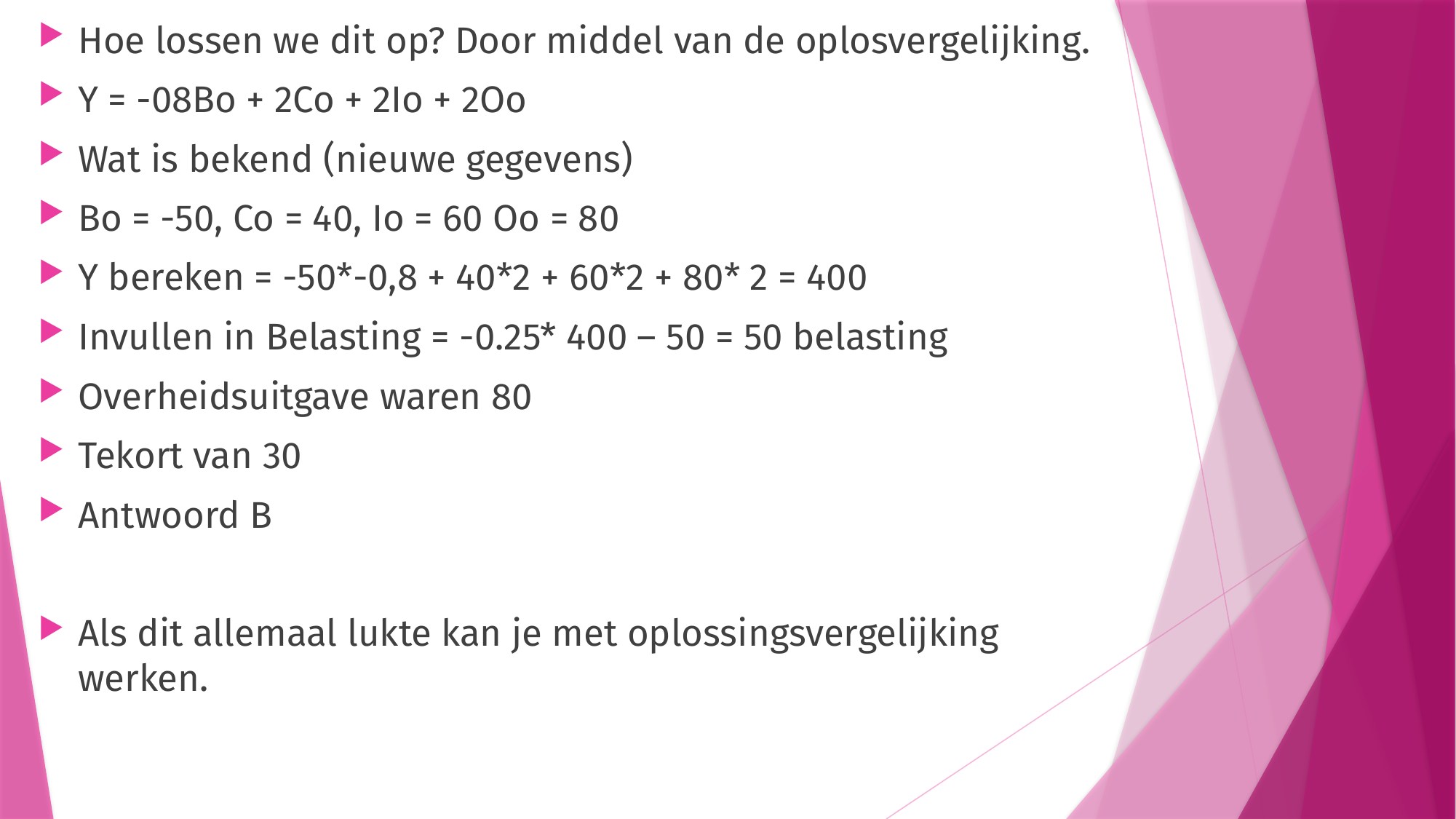

Hoe lossen we dit op? Door middel van de oplosvergelijking.
Y = -08Bo + 2Co + 2Io + 2Oo
Wat is bekend (nieuwe gegevens)
Bo = -50, Co = 40, Io = 60 Oo = 80
Y bereken = -50*-0,8 + 40*2 + 60*2 + 80* 2 = 400
Invullen in Belasting = -0.25* 400 – 50 = 50 belasting
Overheidsuitgave waren 80
Tekort van 30
Antwoord B

Als dit allemaal lukte kan je met oplossingsvergelijking werken.